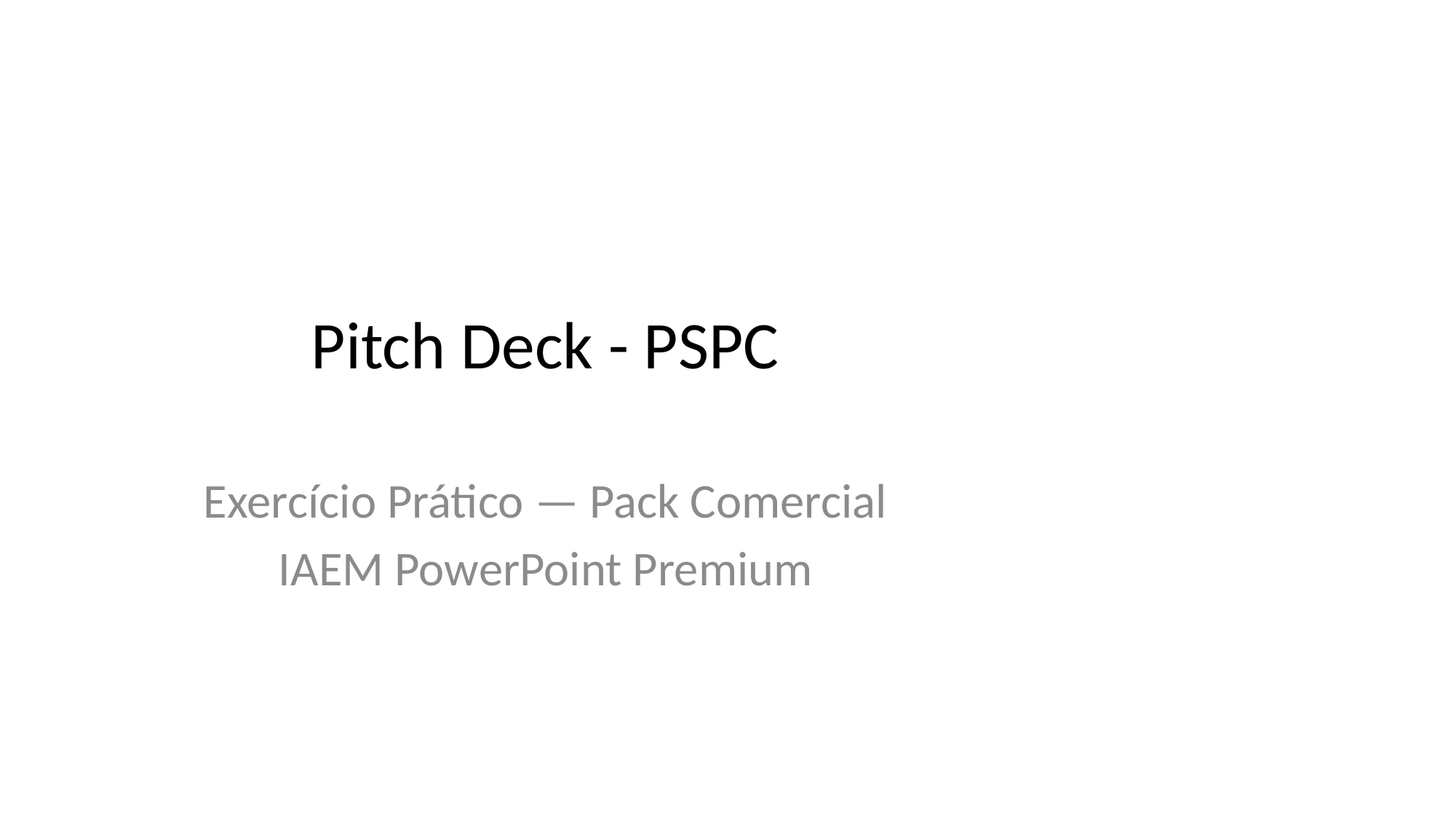

# Pitch Deck - PSPC
Exercício Prático — Pack Comercial
IAEM PowerPoint Premium